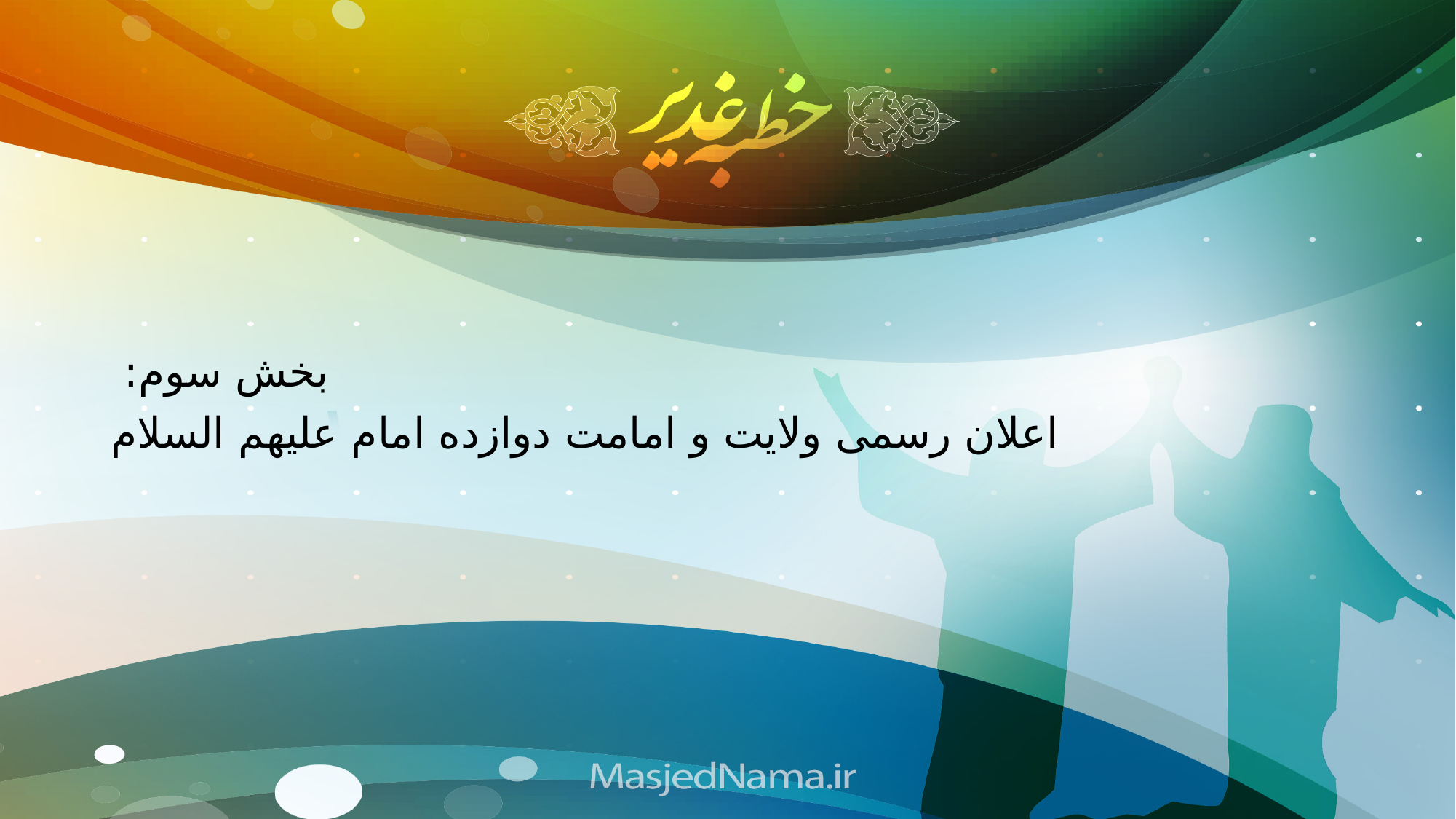

بخش سوم:
اعلان رسمی ولایت و امامت دوازده امام علیهم السلام